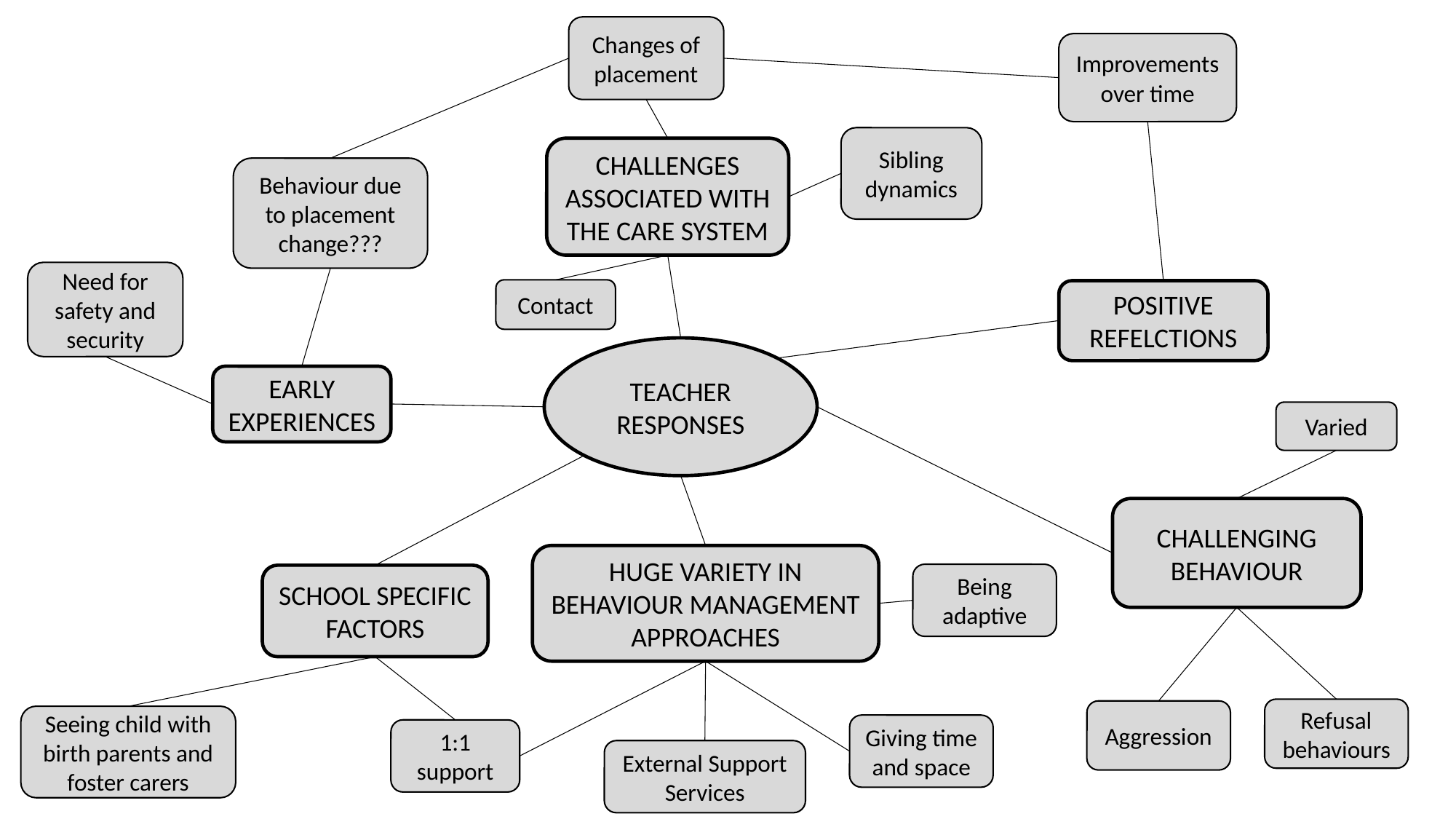

Changes of placement
Improvements over time
Sibling dynamics
CHALLENGES ASSOCIATED WITH THE CARE SYSTEM
Behaviour due to placement change???
Need for safety and security
Contact
POSITIVE REFELCTIONS
TEACHER RESPONSES
EARLY EXPERIENCES
Varied
CHALLENGING BEHAVIOUR
HUGE VARIETY IN BEHAVIOUR MANAGEMENT APPROACHES
Being adaptive
SCHOOL SPECIFIC FACTORS
Refusal behaviours
Aggression
Seeing child with birth parents and foster carers
Giving time and space
1:1 support
External Support Services